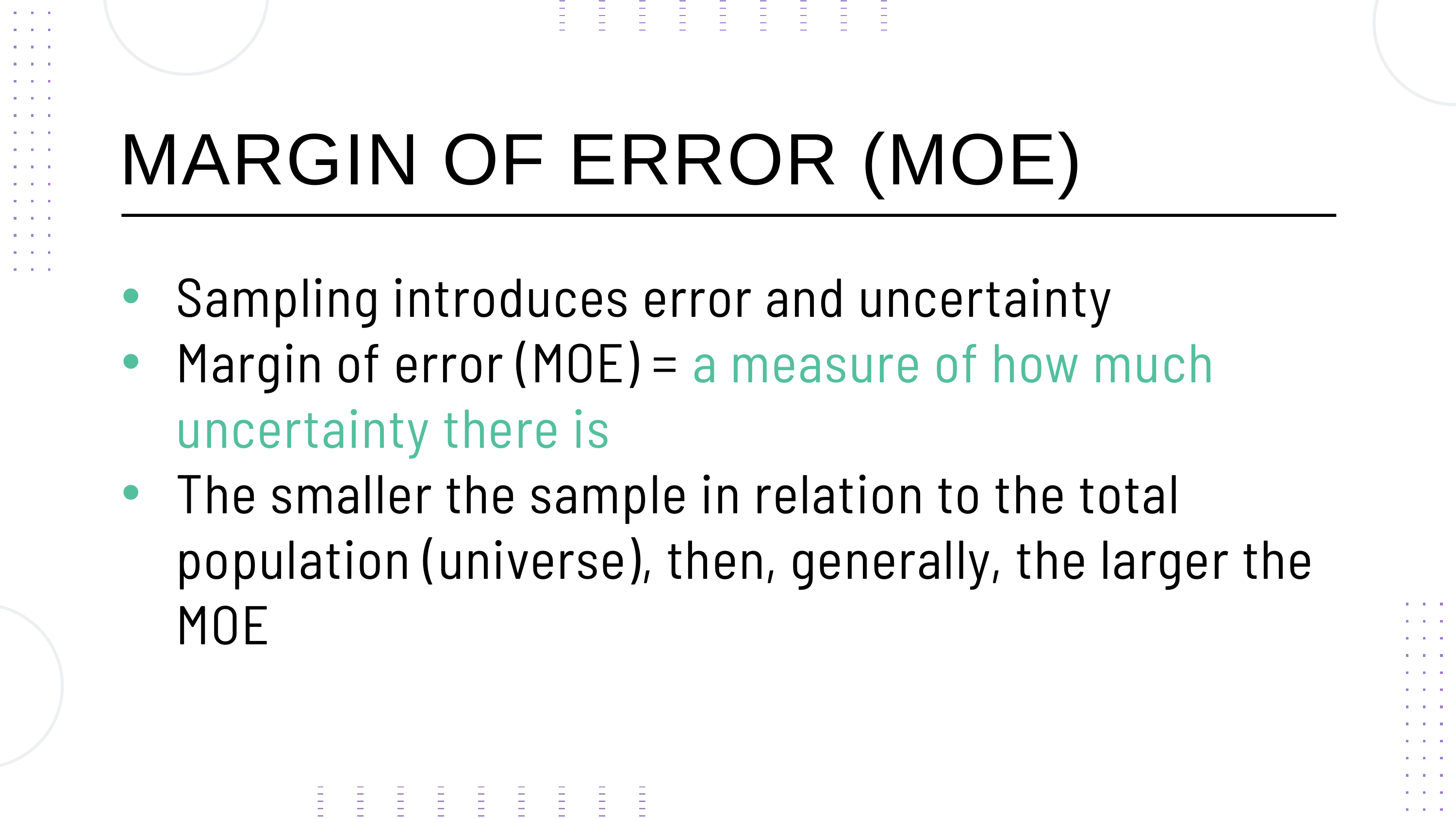

MARGIN OF ERROR (MOE)

Sampling introduces error and uncertainty
Margin of error (MOE) = a measure of how much uncertainty there is
The smaller the sample in relation to the total population (universe), then, generally, the larger the MOE